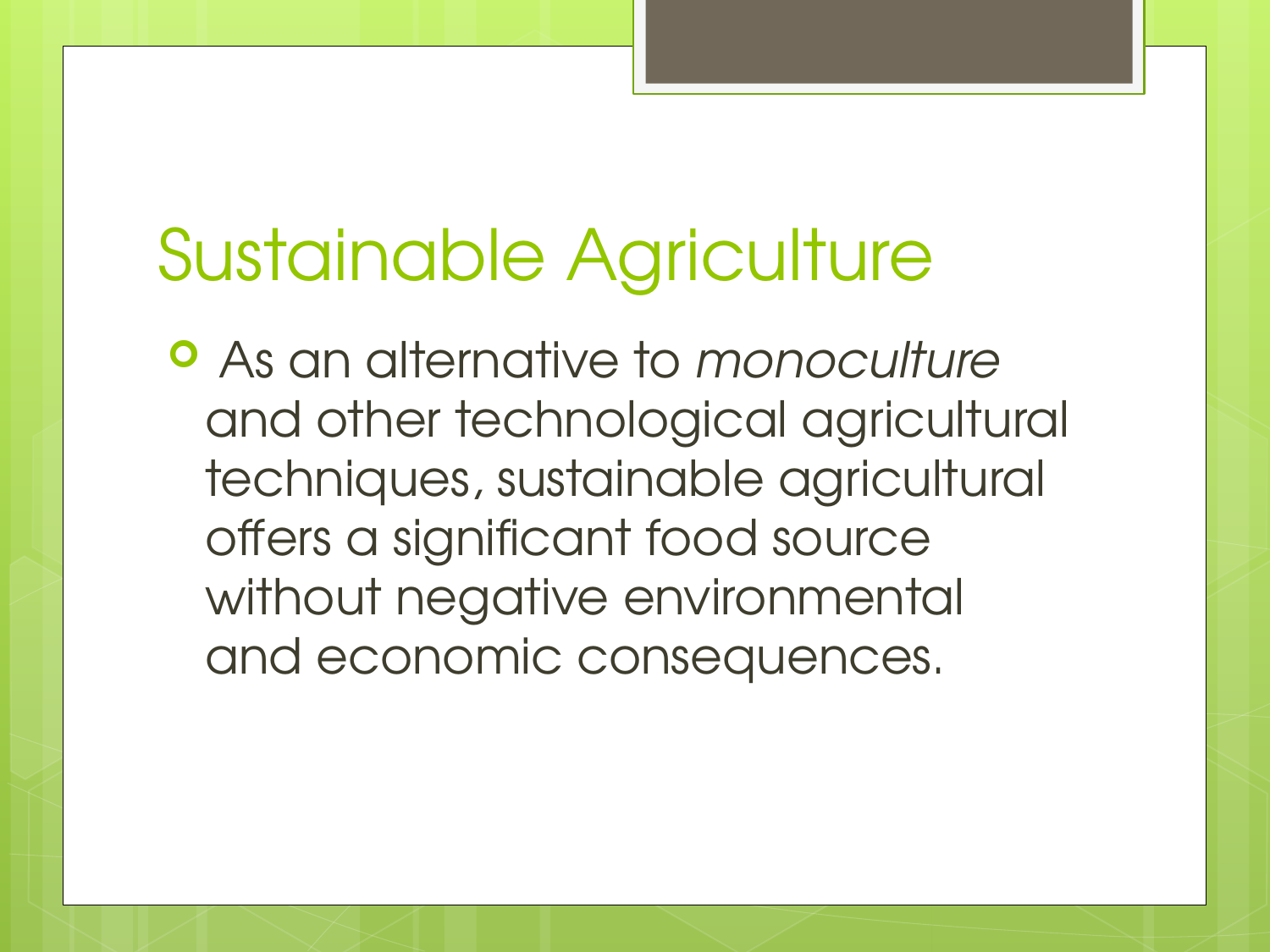

# Sustainable Agriculture
 As an alternative to monoculture and other technological agricultural techniques, sustainable agricultural offers a significant food source without negative environmental and economic consequences.